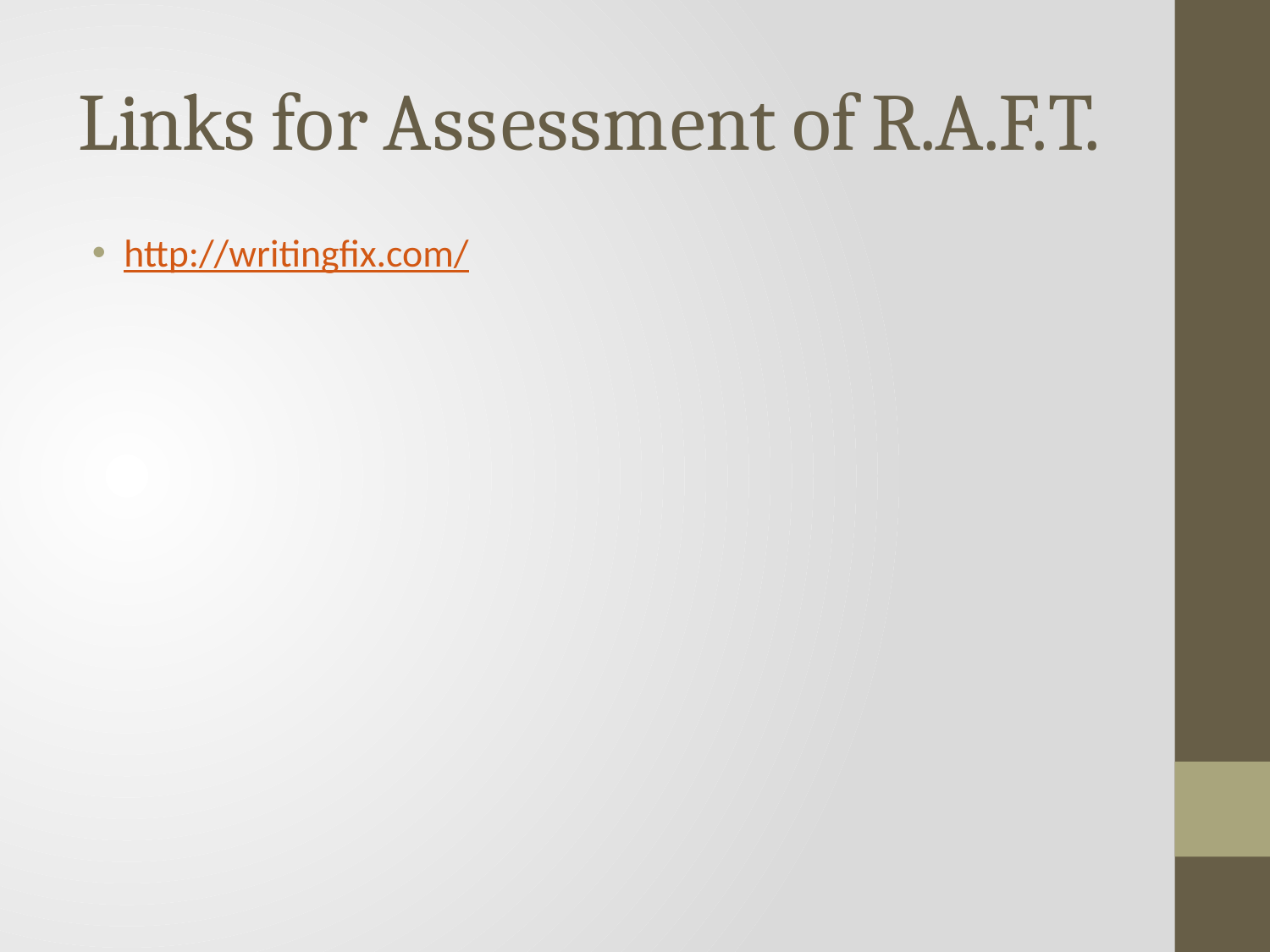

# Links for Assessment of R.A.F.T.
http://writingfix.com/